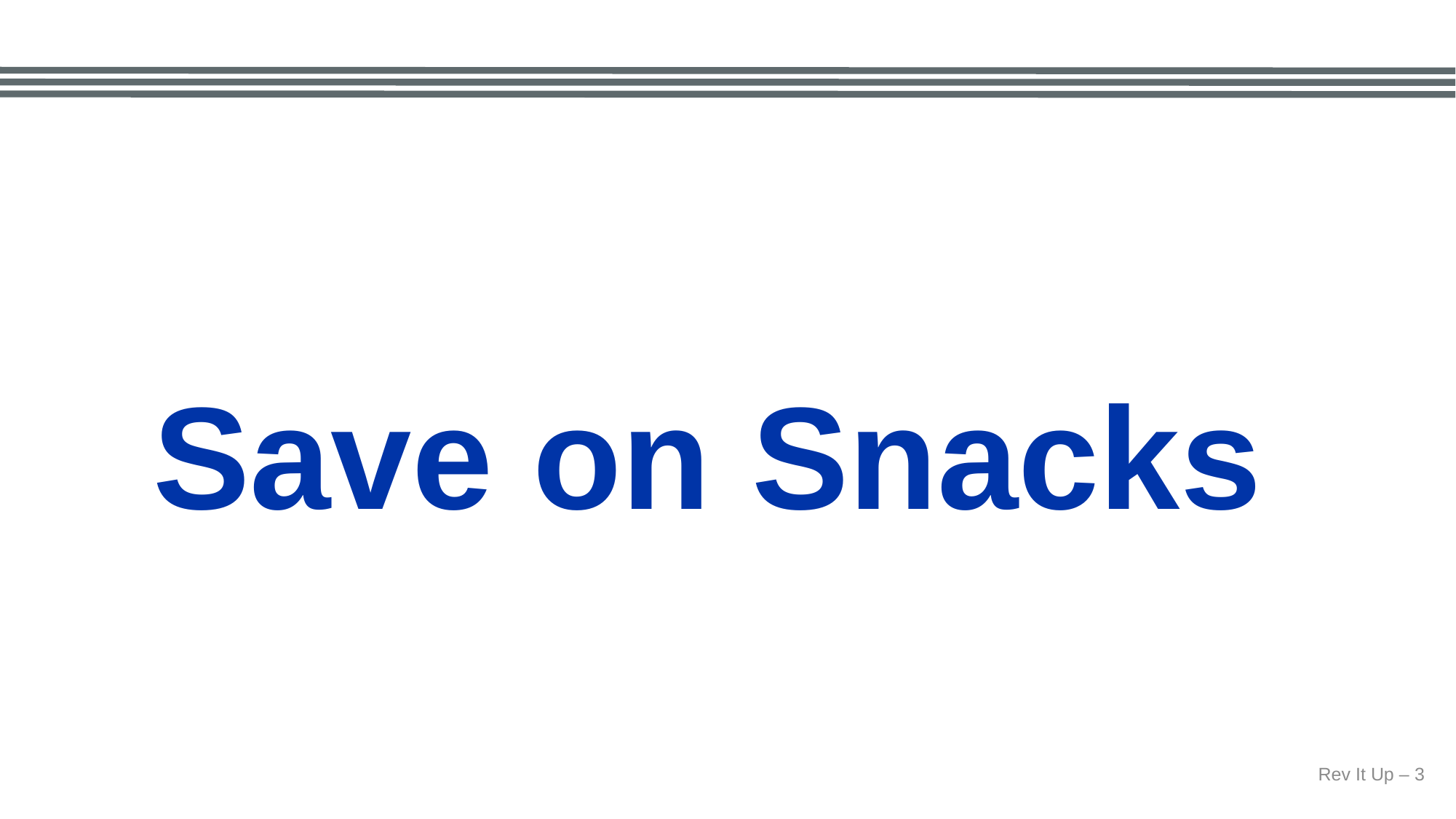

# Save on Snacks
Rev It Up – 3